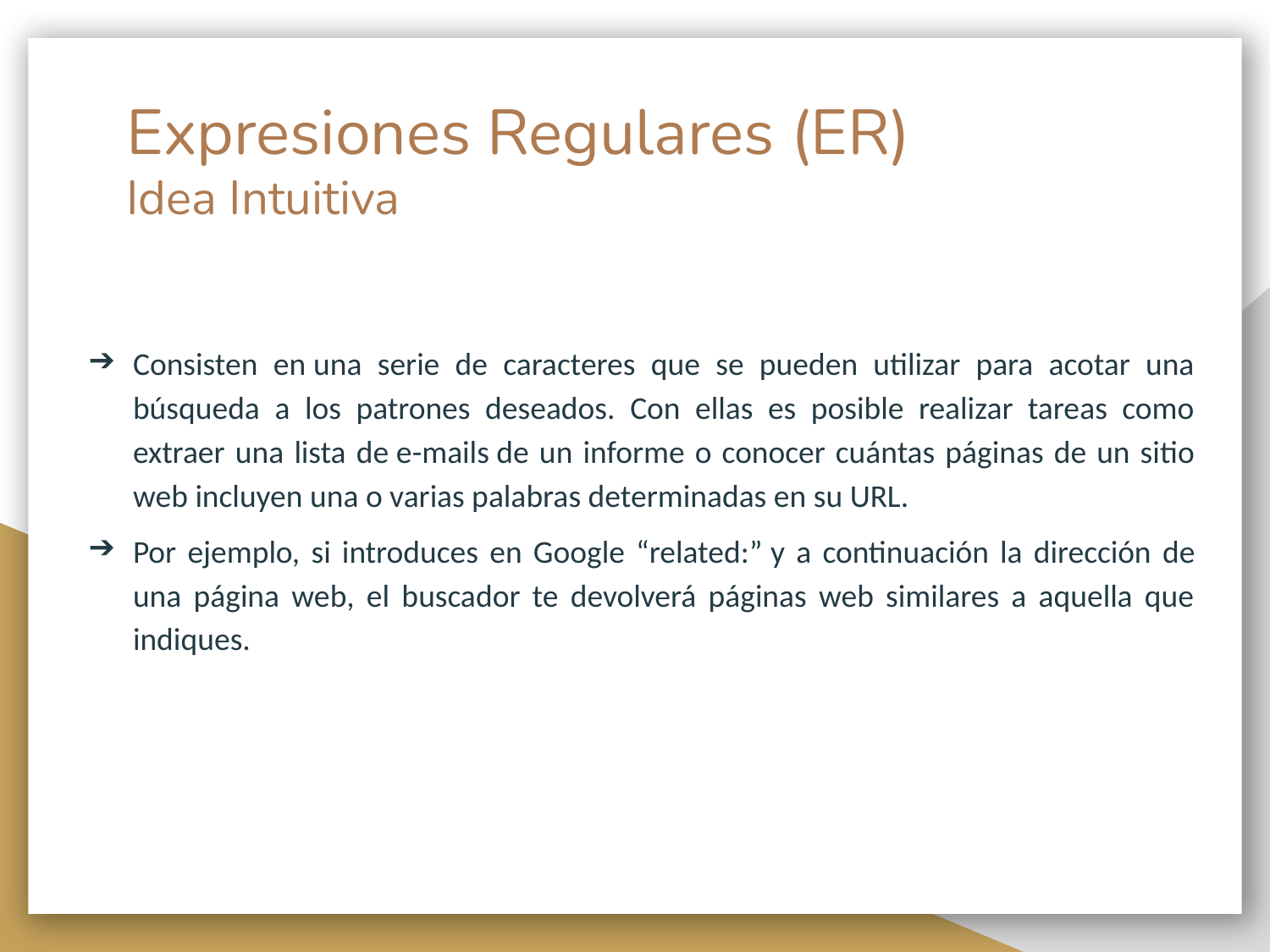

# Expresiones Regulares (ER) Idea Intuitiva
Consisten en una serie de caracteres que se pueden utilizar para acotar una búsqueda a los patrones deseados. Con ellas es posible realizar tareas como extraer una lista de e-mails de un informe o conocer cuántas páginas de un sitio web incluyen una o varias palabras determinadas en su URL.
Por ejemplo, si introduces en Google “related:” y a continuación la dirección de una página web, el buscador te devolverá páginas web similares a aquella que indiques.